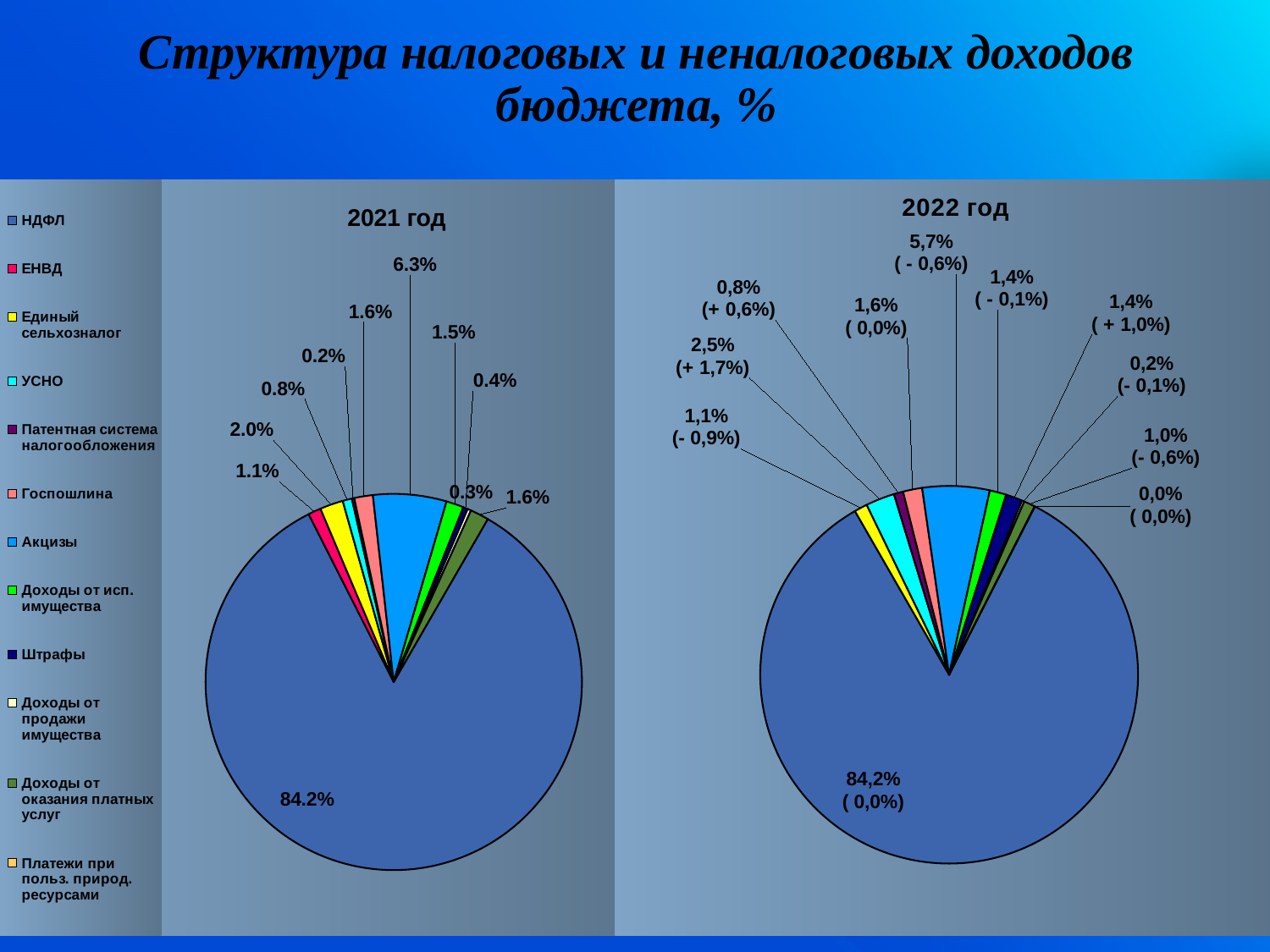

# Структура налоговых и неналоговых доходов бюджета, %

### Chart:  2021 год

| Category |  |
|---|---|
| НДФЛ | 0.8420000000000003 |
| ЕНВД | 0.010999999999999998 |
| Единый сельхозналог | 0.02000000000000001 |
| УСНО | 0.008000000000000007 |
| Патентная система налогообложения | 0.0020000000000000013 |
| Госпошлина | 0.01600000000000001 |
| Акцизы | 0.063 |
| Доходы от исп. имущества  | 0.014999999999999998 |
| Штрафы | 0.004000000000000003 |
| Доходы от продажи имущества | 0.0030000000000000014 |
| Доходы от оказания платных услуг | 0.01600000000000001 |
| Платежи при польз. природ. ресурсами   | 0.0 |

### Chart:  2022 год

| Category |  |
|---|---|
| НДФЛ | 0.8418982147261939 |
| ЕНВД | 0.0 |
| Единый сельхозналог | 0.011241443389631555 |
| УСНО | 0.024666827212287787 |
| Патентная система налогообложения | 0.007946033271942514 |
| Госпошлина | 0.016379553247685186 |
| Акцизы | 0.05749115942862659 |
| Доход от исп. имущества  | 0.014252746256345858 |
| Штрафы | 0.014275560634083707 |
| Доходы от продажи имущества | 0.001998695485580632 |
| Доходы от оказания платных услуг | 0.009618112665977036 |
| Платежи за польз. природ. ресурсами   | 0.00023165368164583327 |